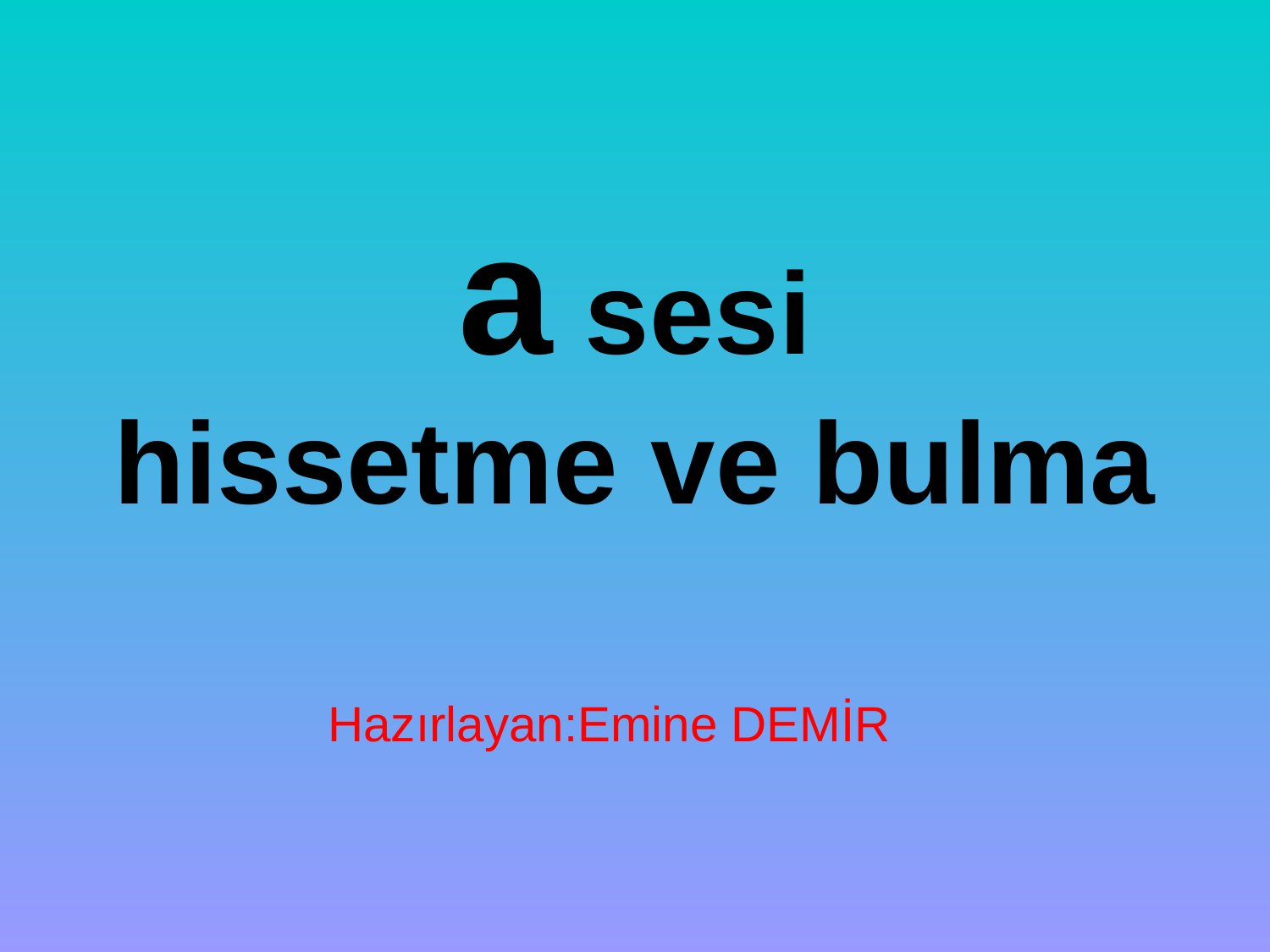

# a sesi hissetme ve bulma
Hazırlayan:Emine DEMİR